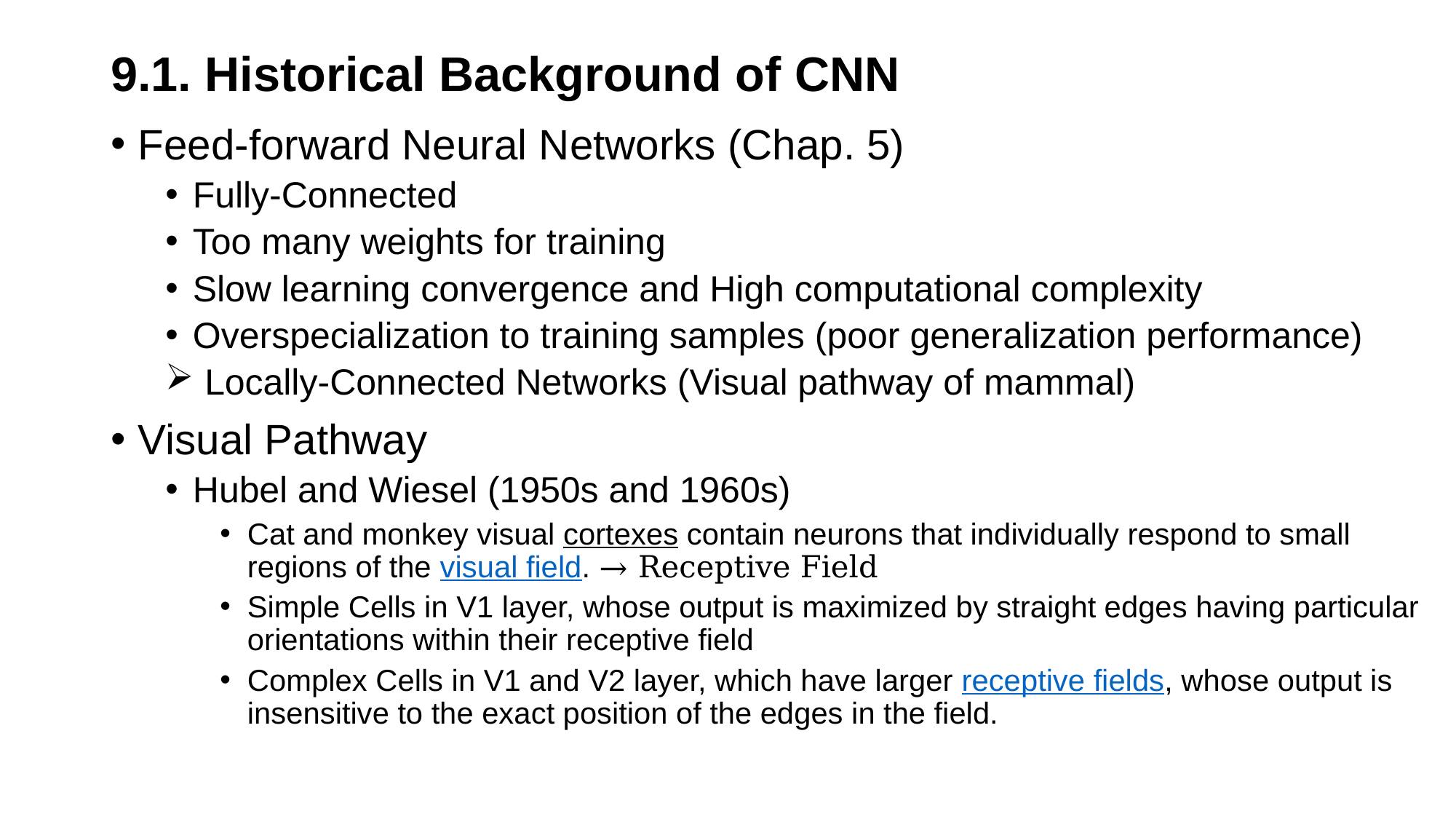

# 9.1. Historical Background of CNN
Feed-forward Neural Networks (Chap. 5)
Fully-Connected
Too many weights for training
Slow learning convergence and High computational complexity
Overspecialization to training samples (poor generalization performance)
 Locally-Connected Networks (Visual pathway of mammal)
Visual Pathway
Hubel and Wiesel (1950s and 1960s)
Cat and monkey visual cortexes contain neurons that individually respond to small regions of the visual field. → Receptive Field
Simple Cells in V1 layer, whose output is maximized by straight edges having particular orientations within their receptive field
Complex Cells in V1 and V2 layer, which have larger receptive fields, whose output is insensitive to the exact position of the edges in the field.